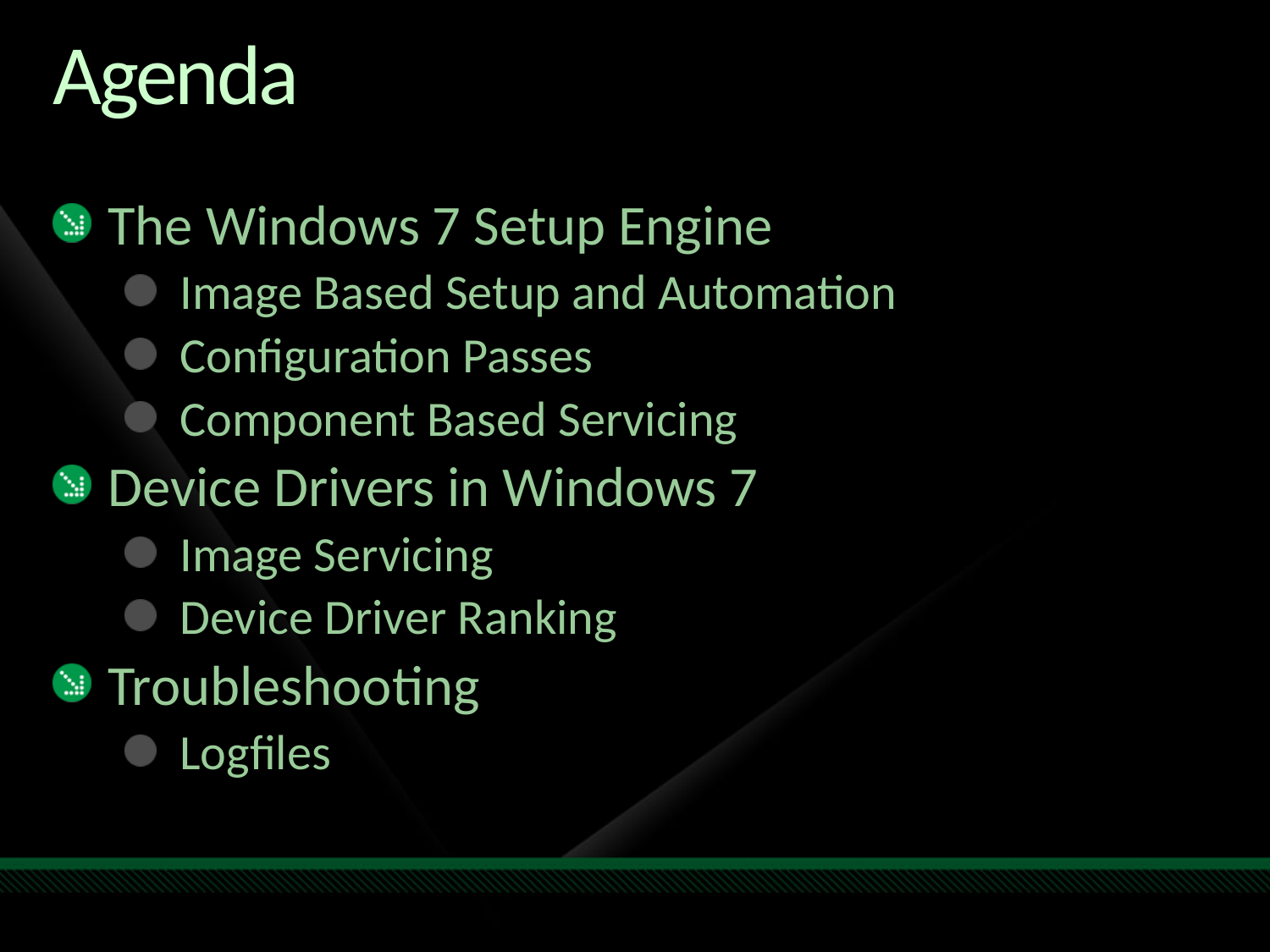

# Agenda
The Windows 7 Setup Engine
Image Based Setup and Automation
Configuration Passes
Component Based Servicing
Device Drivers in Windows 7
Image Servicing
Device Driver Ranking
Troubleshooting
Logfiles